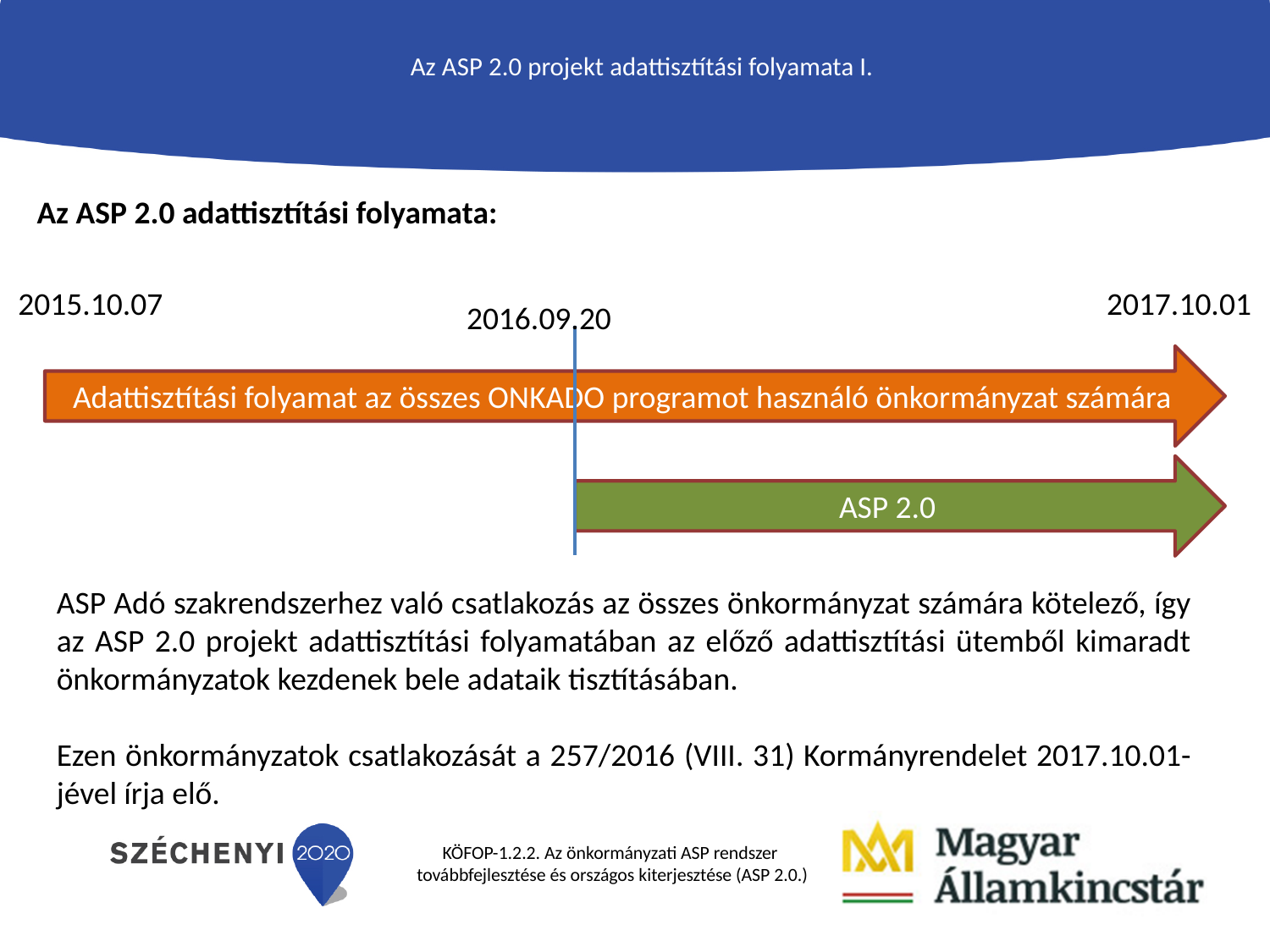

# Az ASP 2.0 projekt adattisztítási folyamata I.
Az ASP 2.0 adattisztítási folyamata:
2015.10.07
2017.10.01
2016.09.20
Adattisztítási folyamat az összes ONKADO programot használó önkormányzat számára
ASP 2.0
ASP Adó szakrendszerhez való csatlakozás az összes önkormányzat számára kötelező, így az ASP 2.0 projekt adattisztítási folyamatában az előző adattisztítási ütemből kimaradt önkormányzatok kezdenek bele adataik tisztításában.

Ezen önkormányzatok csatlakozását a 257/2016 (VIII. 31) Kormányrendelet 2017.10.01-jével írja elő.